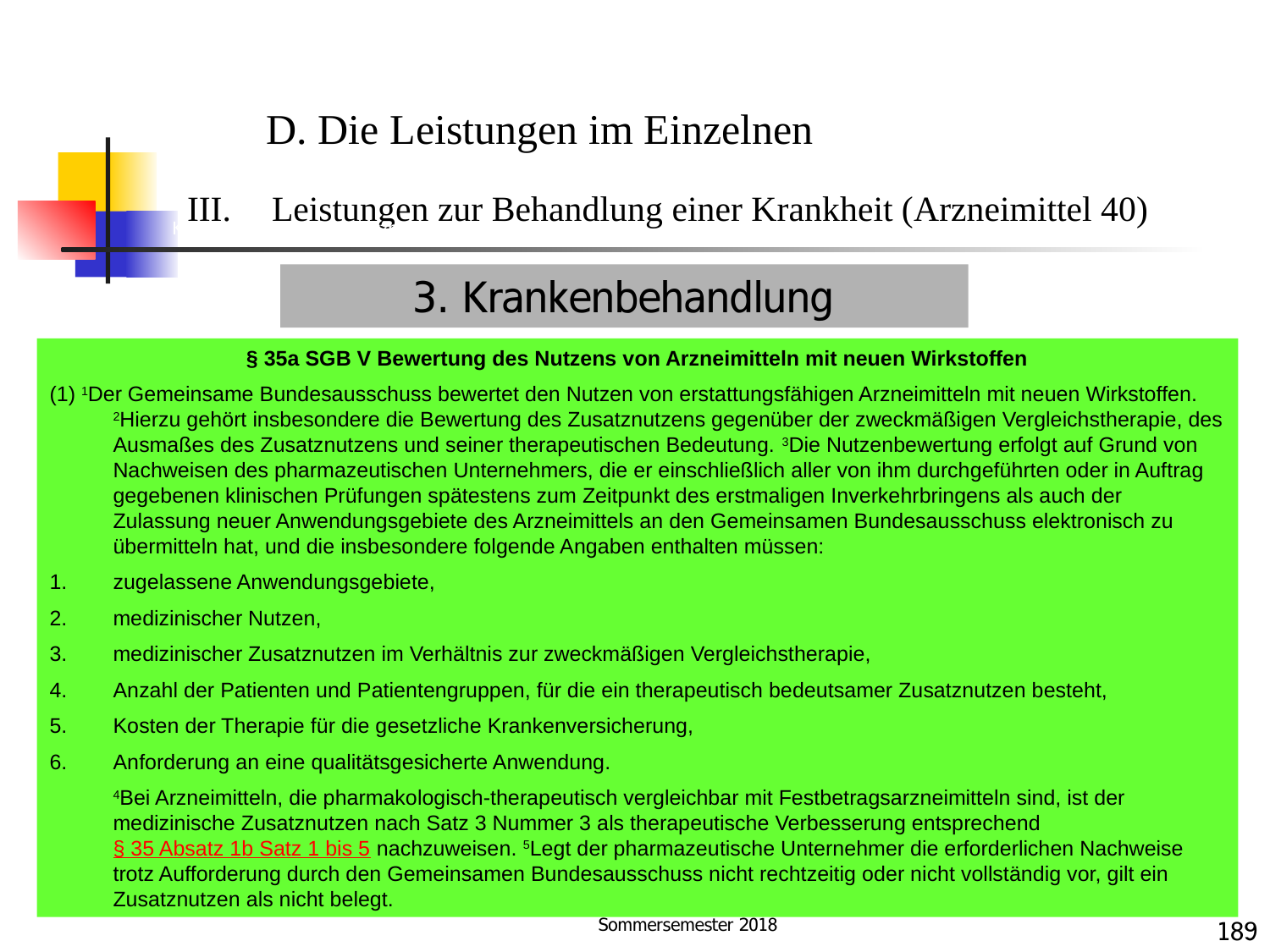

Krankenbehandlung 40 (Arzneimittel)
D. Die Leistungen im Einzelnen

Leistungen zur Behandlung einer Krankheit (Arzneimittel 40)
3. Krankenbehandlung
§ 35a SGB V Bewertung des Nutzens von Arzneimitteln mit neuen Wirkstoffen
(1) 1Der Gemeinsame Bundesausschuss bewertet den Nutzen von erstattungsfähigen Arzneimitteln mit neuen Wirkstoffen. 2Hierzu gehört insbesondere die Bewertung des Zusatznutzens gegenüber der zweckmäßigen Vergleichstherapie, des Ausmaßes des Zusatznutzens und seiner therapeutischen Bedeutung. 3Die Nutzenbewertung erfolgt auf Grund von Nachweisen des pharmazeutischen Unternehmers, die er einschließlich aller von ihm durchgeführten oder in Auftrag gegebenen klinischen Prüfungen spätestens zum Zeitpunkt des erstmaligen Inverkehrbringens als auch der Zulassung neuer Anwendungsgebiete des Arzneimittels an den Gemeinsamen Bundesausschuss elektronisch zu übermitteln hat, und die insbesondere folgende Angaben enthalten müssen:
zugelassene Anwendungsgebiete,
medizinischer Nutzen,
medizinischer Zusatznutzen im Verhältnis zur zweckmäßigen Vergleichstherapie,
Anzahl der Patienten und Patientengruppen, für die ein therapeutisch bedeutsamer Zusatznutzen besteht,
Kosten der Therapie für die gesetzliche Krankenversicherung,
Anforderung an eine qualitätsgesicherte Anwendung.
	4Bei Arzneimitteln, die pharmakologisch-therapeutisch vergleichbar mit Festbetragsarzneimitteln sind, ist der  medizinische Zusatznutzen nach Satz 3 Nummer 3 als therapeutische Verbesserung entsprechend § 35 Absatz 1b Satz 1 bis 5 nachzuweisen. 5Legt der pharmazeutische Unternehmer die erforderlichen Nachweise trotz Aufforderung durch den Gemeinsamen Bundesausschuss nicht rechtzeitig oder nicht vollständig vor, gilt ein Zusatznutzen als nicht belegt.
Krankheit
Das  Leistungsrecht der gesetzlichen Kranken- und Pflegeversicherung; Sommersemester 2018
189